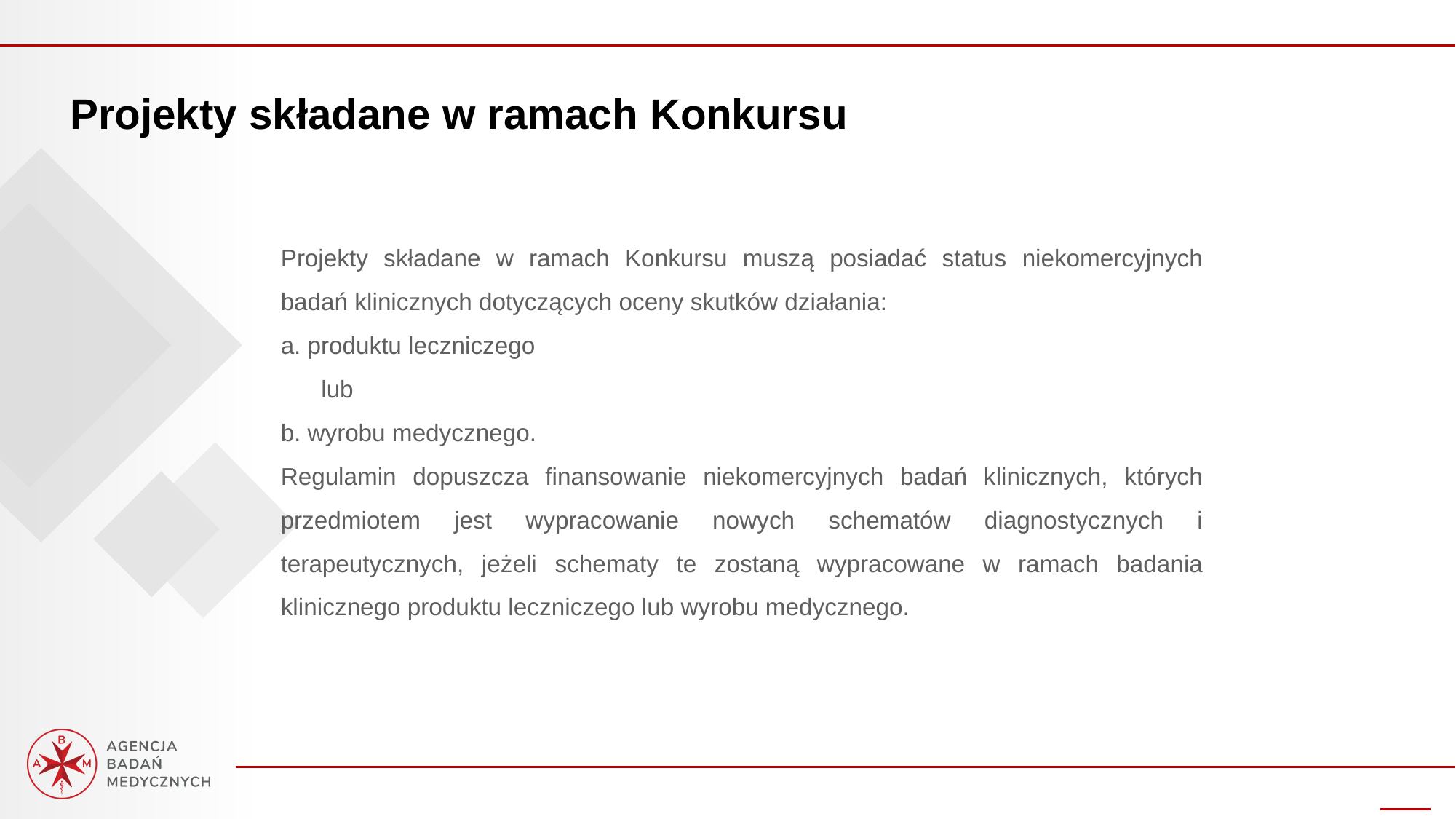

Projekty składane w ramach Konkursu

Projekty składane w ramach Konkursu muszą posiadać status niekomercyjnych badań klinicznych dotyczących oceny skutków działania:
a. produktu leczniczego
      lub
b. wyrobu medycznego.
Regulamin dopuszcza finansowanie niekomercyjnych badań klinicznych, których przedmiotem jest wypracowanie nowych schematów diagnostycznych i terapeutycznych, jeżeli schematy te zostaną wypracowane w ramach badania klinicznego produktu leczniczego lub wyrobu medycznego.